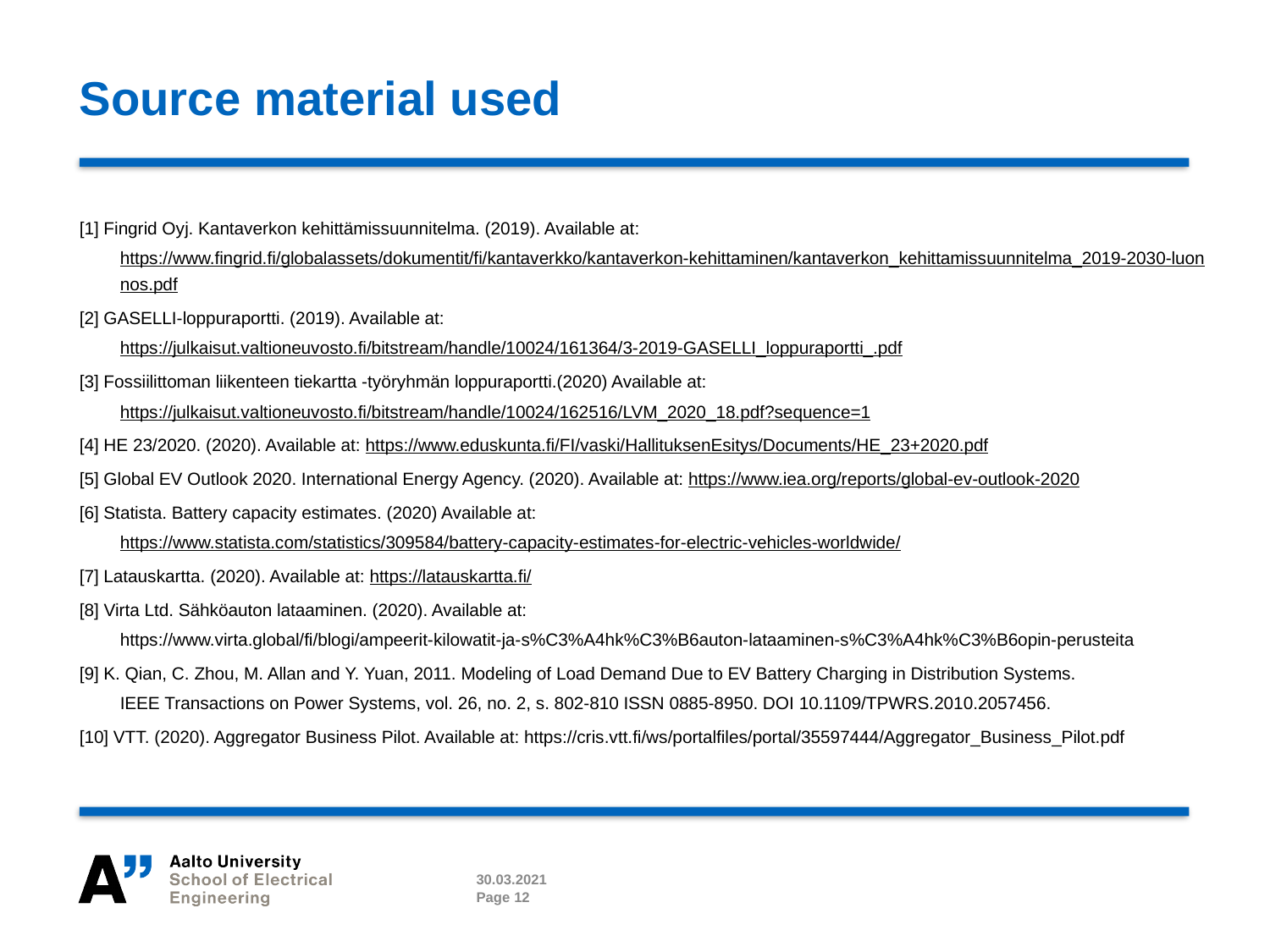

# Source material used
[1] Fingrid Oyj. Kantaverkon kehittämissuunnitelma. (2019). Available at: https://www.fingrid.fi/globalassets/dokumentit/fi/kantaverkko/kantaverkon-kehittaminen/kantaverkon_kehittamissuunnitelma_2019-2030-luonnos.pdf
[2] GASELLI-loppuraportti. (2019). Available at:  https://julkaisut.valtioneuvosto.fi/bitstream/handle/10024/161364/3-2019-GASELLI_loppuraportti_.pdf
[3] Fossiilittoman liikenteen tiekartta -työryhmän loppuraportti.(2020) Available at: https://julkaisut.valtioneuvosto.fi/bitstream/handle/10024/162516/LVM_2020_18.pdf?sequence=1
[4] HE 23/2020. (2020). Available at: https://www.eduskunta.fi/FI/vaski/HallituksenEsitys/Documents/HE_23+2020.pdf
[5] Global EV Outlook 2020. International Energy Agency. (2020). Available at: https://www.iea.org/reports/global-ev-outlook-2020
[6] Statista. Battery capacity estimates. (2020) Available at: https://www.statista.com/statistics/309584/battery-capacity-estimates-for-electric-vehicles-worldwide/
[7] Latauskartta. (2020). Available at: https://latauskartta.fi/
[8] Virta Ltd. Sähköauton lataaminen. (2020). Available at:
https://www.virta.global/fi/blogi/ampeerit-kilowatit-ja-s%C3%A4hk%C3%B6auton-lataaminen-s%C3%A4hk%C3%B6opin-perusteita
[9] K. Qian, C. Zhou, M. Allan and Y. Yuan, 2011. Modeling of Load Demand Due to EV Battery Charging in Distribution Systems.
IEEE Transactions on Power Systems, vol. 26, no. 2, s. 802-810 ISSN 0885-8950. DOI 10.1109/TPWRS.2010.2057456.
[10] VTT. (2020). Aggregator Business Pilot. Available at: https://cris.vtt.fi/ws/portalfiles/portal/35597444/Aggregator_Business_Pilot.pdf

30.03.2021
Page 12